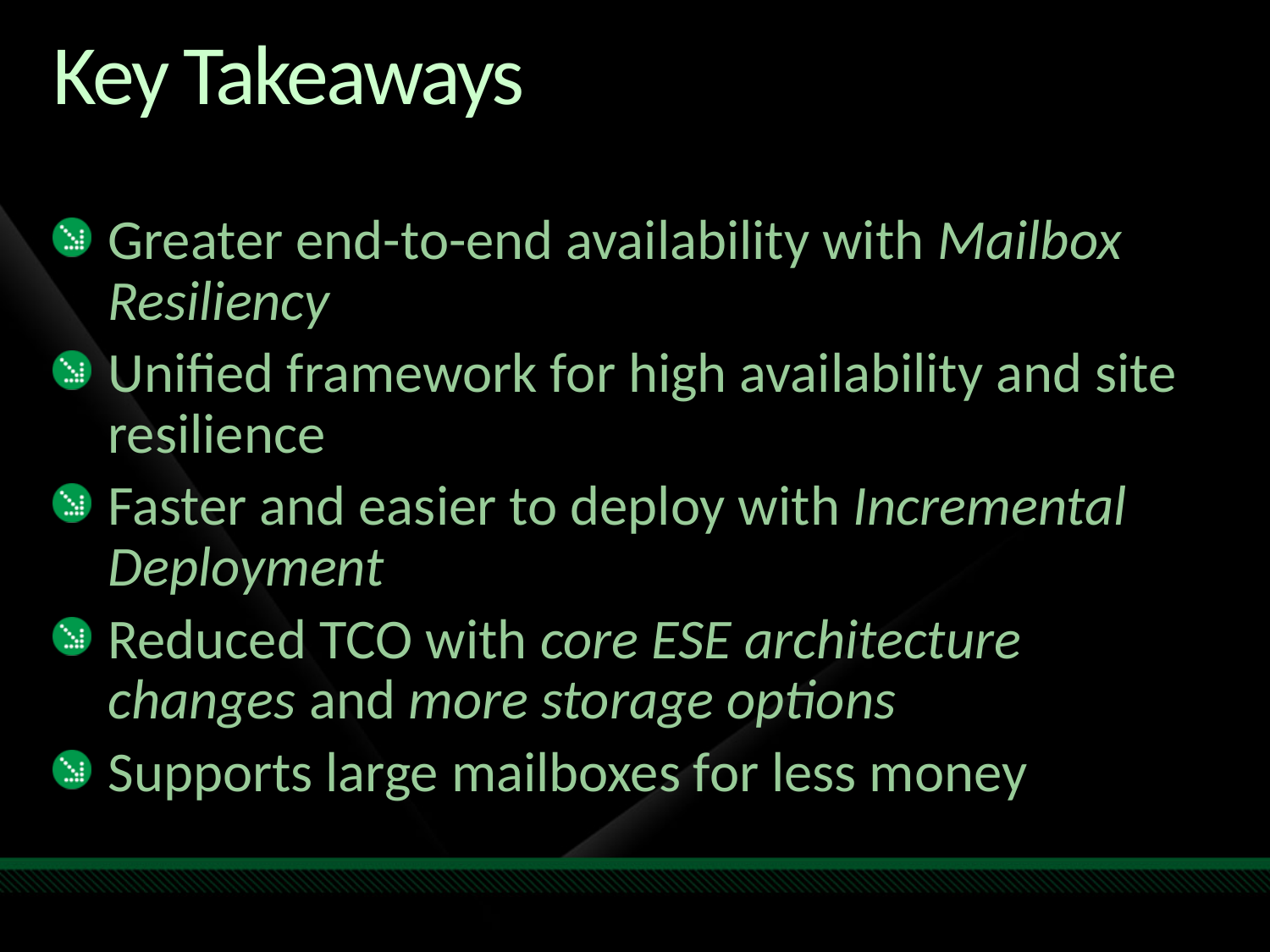

# Key Takeaways
Greater end-to-end availability with Mailbox Resiliency
Unified framework for high availability and site resilience
Faster and easier to deploy with Incremental Deployment
Reduced TCO with core ESE architecture changes and more storage options
Supports large mailboxes for less money